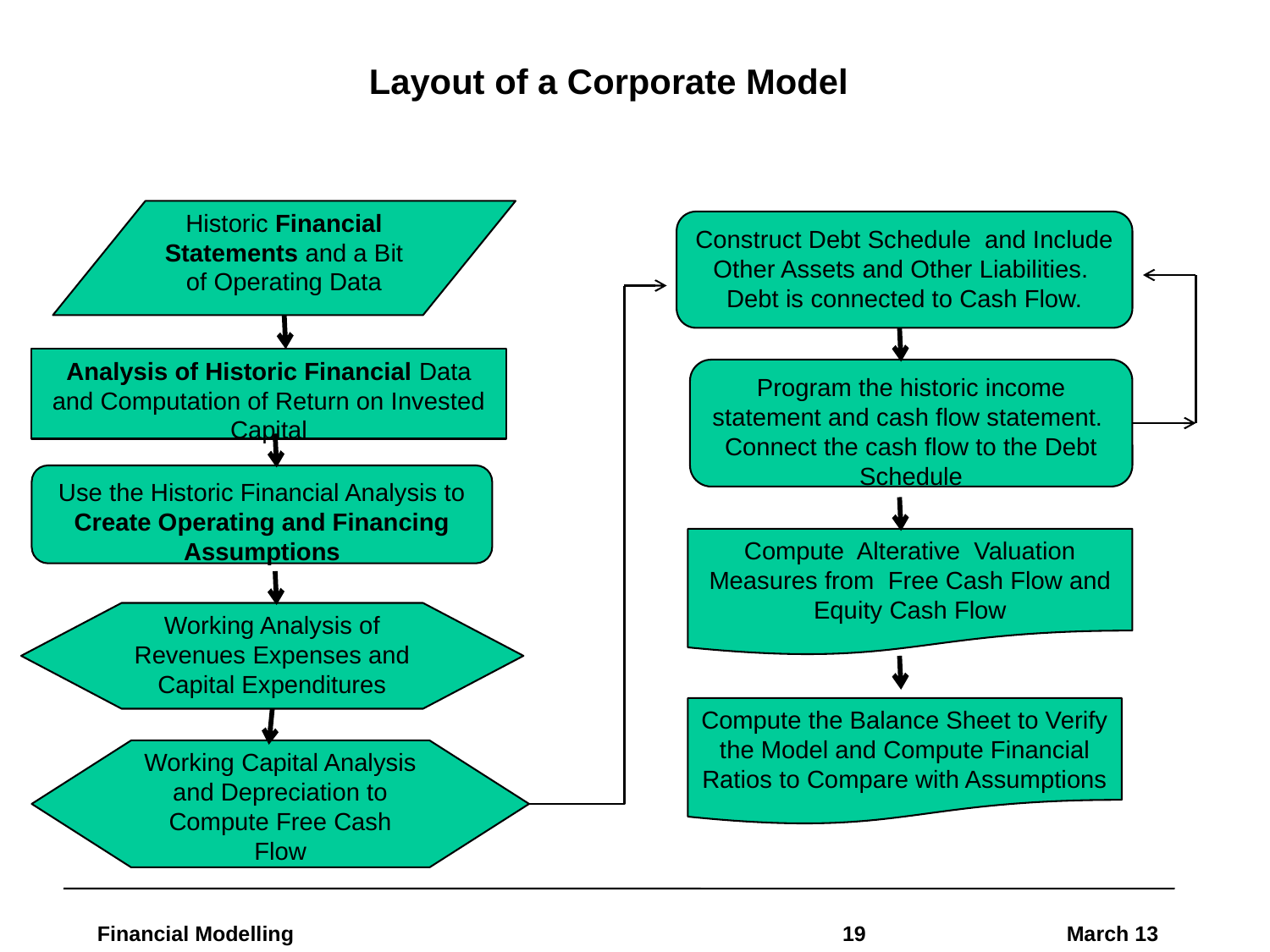

# Layout of a Corporate Model
Historic Financial Statements and a Bit of Operating Data
Construct Debt Schedule  and Include Other Assets and Other Liabilities.  Debt is connected to Cash Flow.
Analysis of Historic Financial Data and Computation of Return on Invested Capital
Program the historic income statement and cash flow statement.  Connect the cash flow to the Debt Schedule
Use the Historic Financial Analysis to Create Operating and Financing Assumptions
Compute  Alterative  Valuation Measures from  Free Cash Flow and Equity Cash Flow
Working Analysis of Revenues Expenses and Capital Expenditures
Compute the Balance Sheet to Verify the Model and Compute Financial Ratios to Compare with Assumptions
Working Capital Analysis and Depreciation to Compute Free Cash Flow